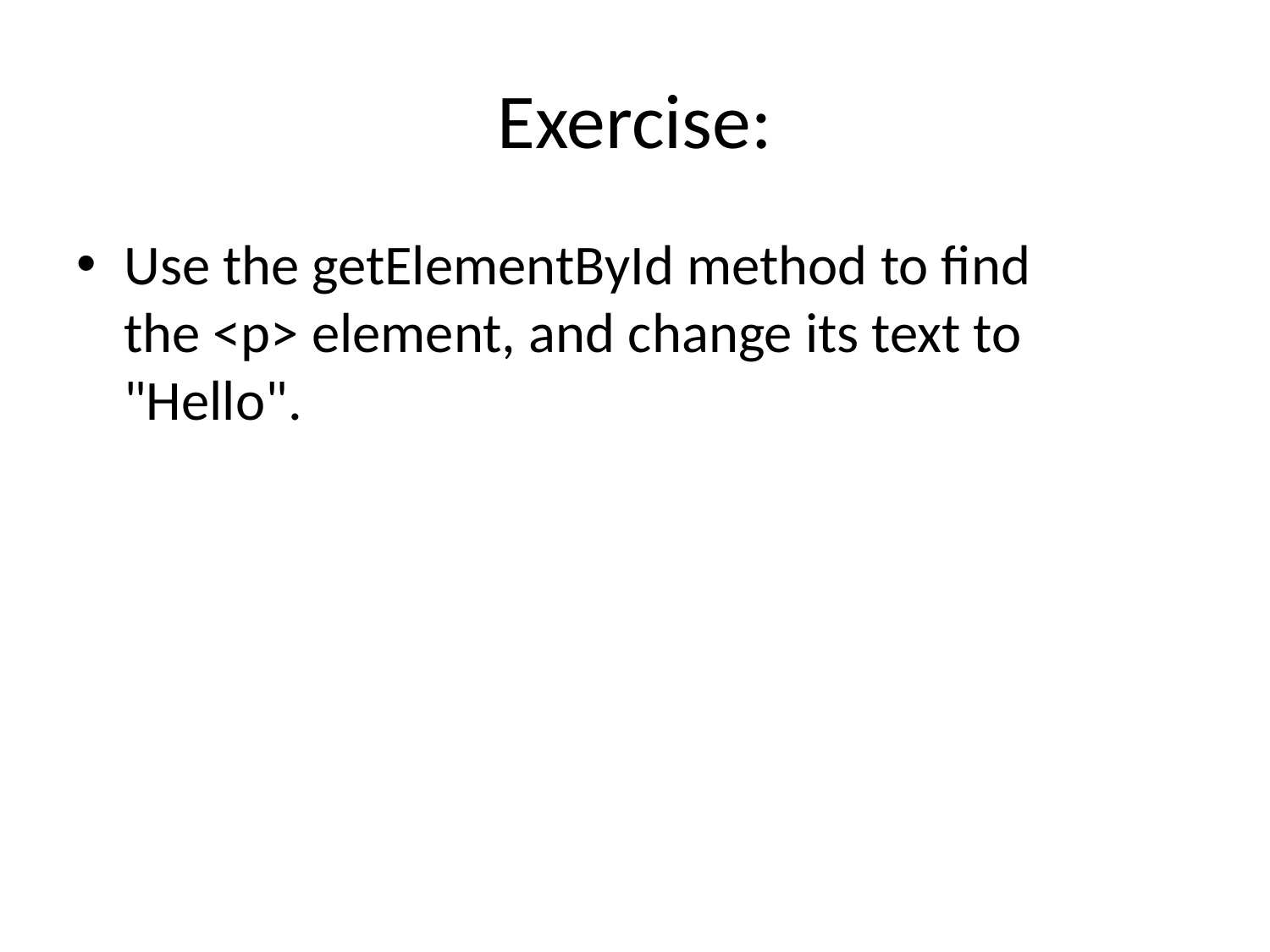

# Exercise:
Use the getElementById method to find the <p> element, and change its text to "Hello".